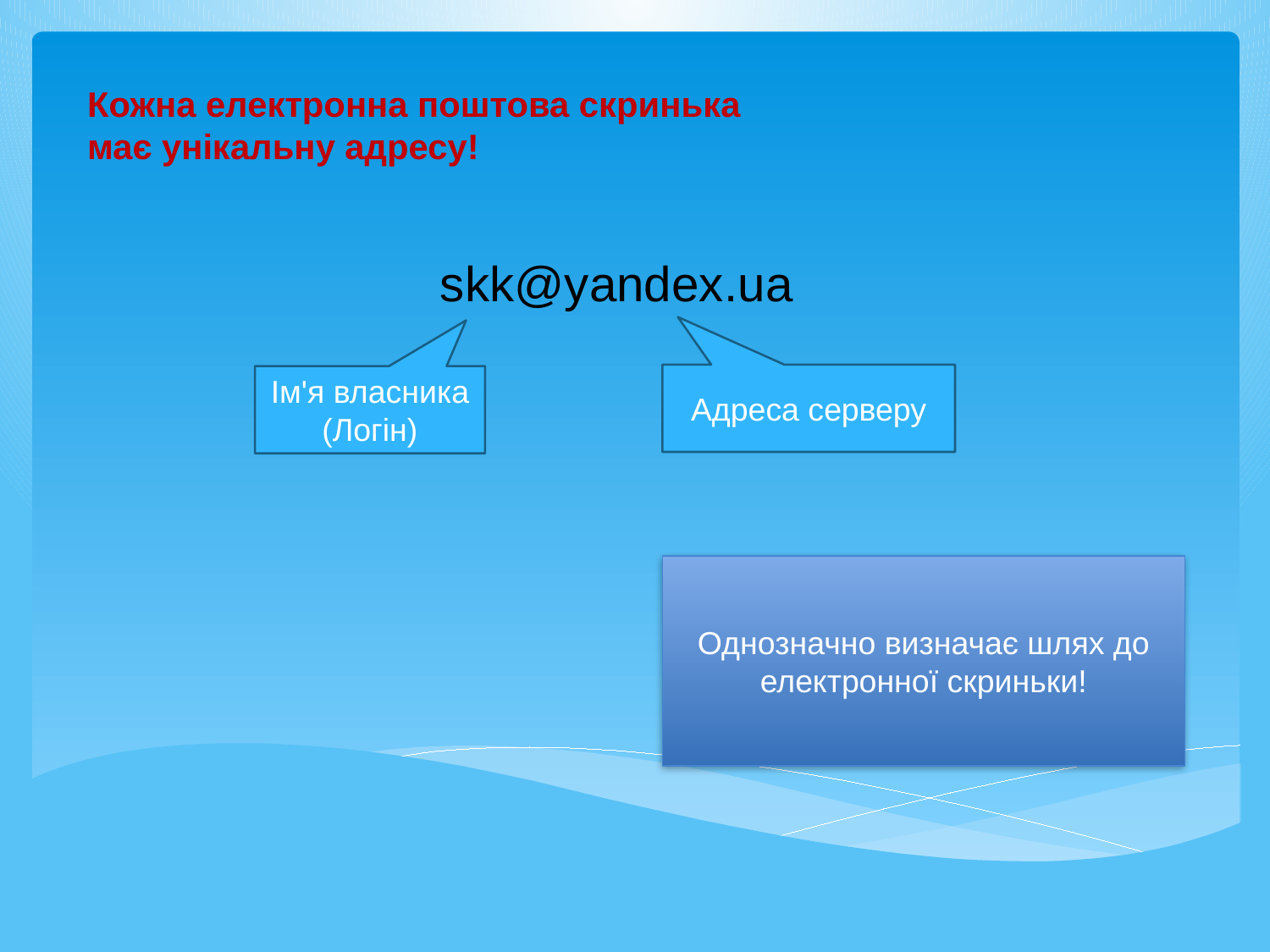

Кожна електронна поштова скринька має унікальну адресу!
skk@yandex.ua
Адреса серверу
Ім'я власника
(Логін)
Однозначно визначає шлях до електронної скриньки!